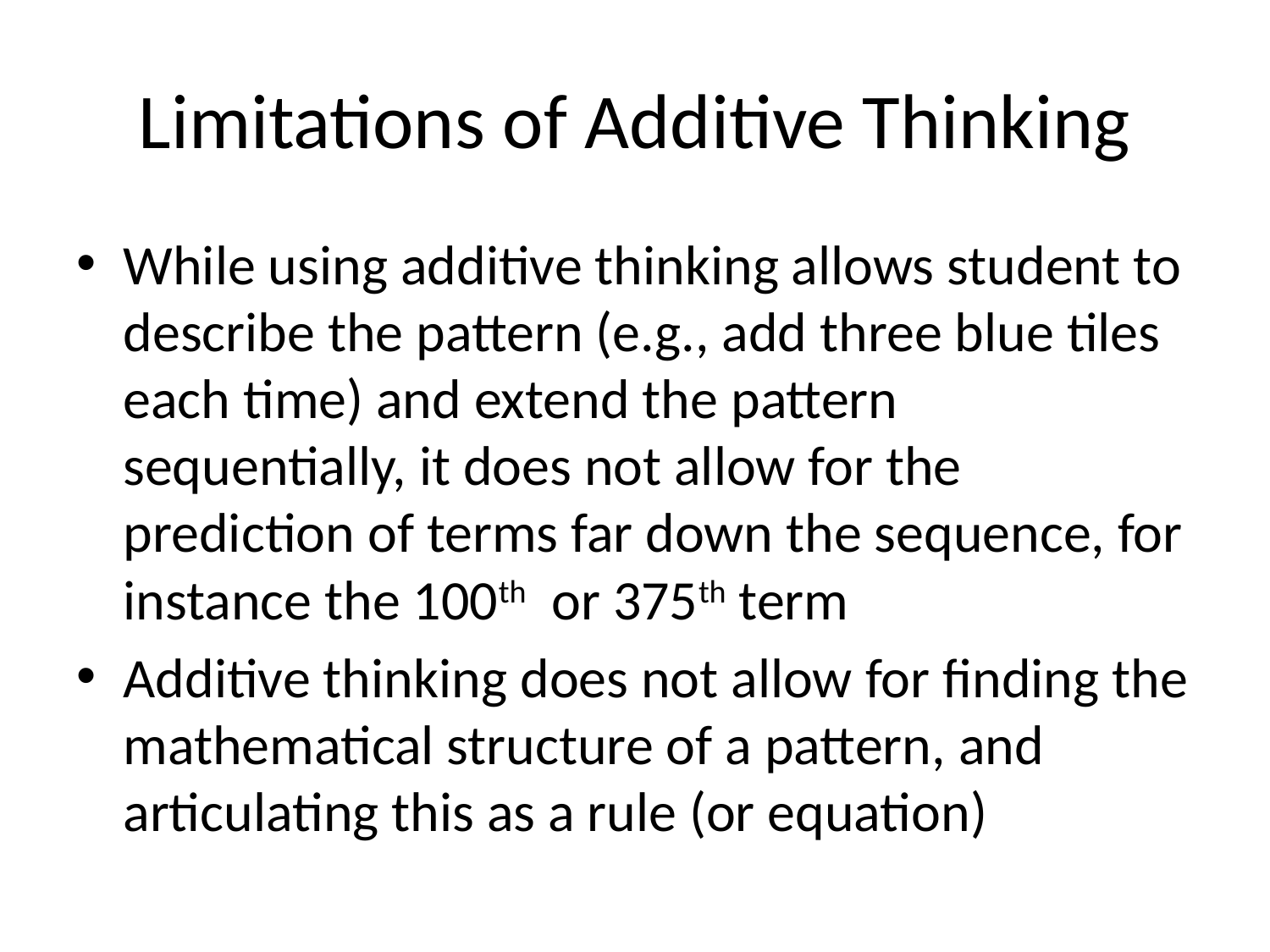

# Limitations of Additive Thinking
While using additive thinking allows student to describe the pattern (e.g., add three blue tiles each time) and extend the pattern sequentially, it does not allow for the prediction of terms far down the sequence, for instance the 100th  or 375th term
Additive thinking does not allow for finding the mathematical structure of a pattern, and articulating this as a rule (or equation)